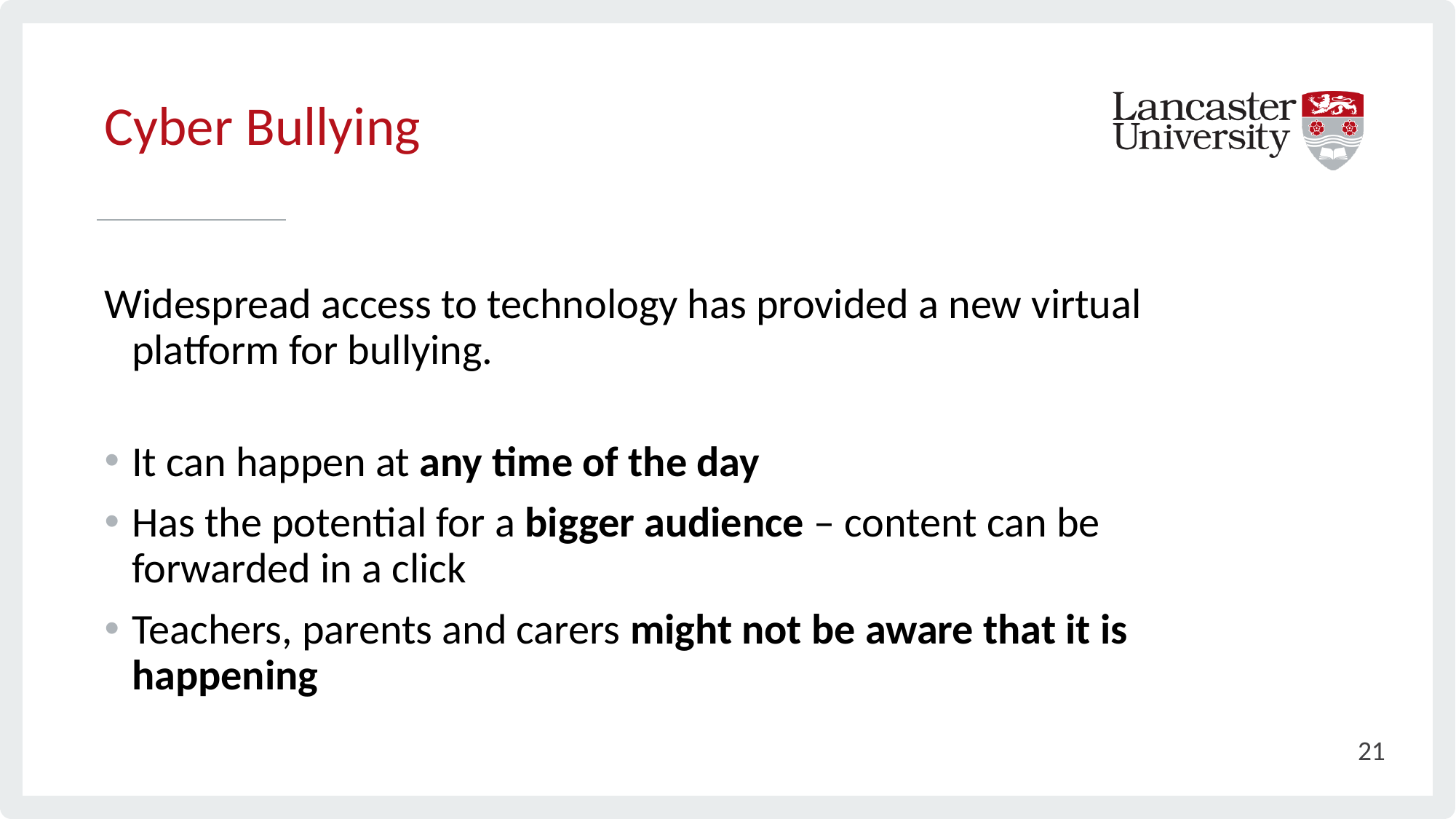

# Cyber Bullying
Widespread access to technology has provided a new virtual platform for bullying.
It can happen at any time of the day
Has the potential for a bigger audience – content can be forwarded in a click
Teachers, parents and carers might not be aware that it is happening

21